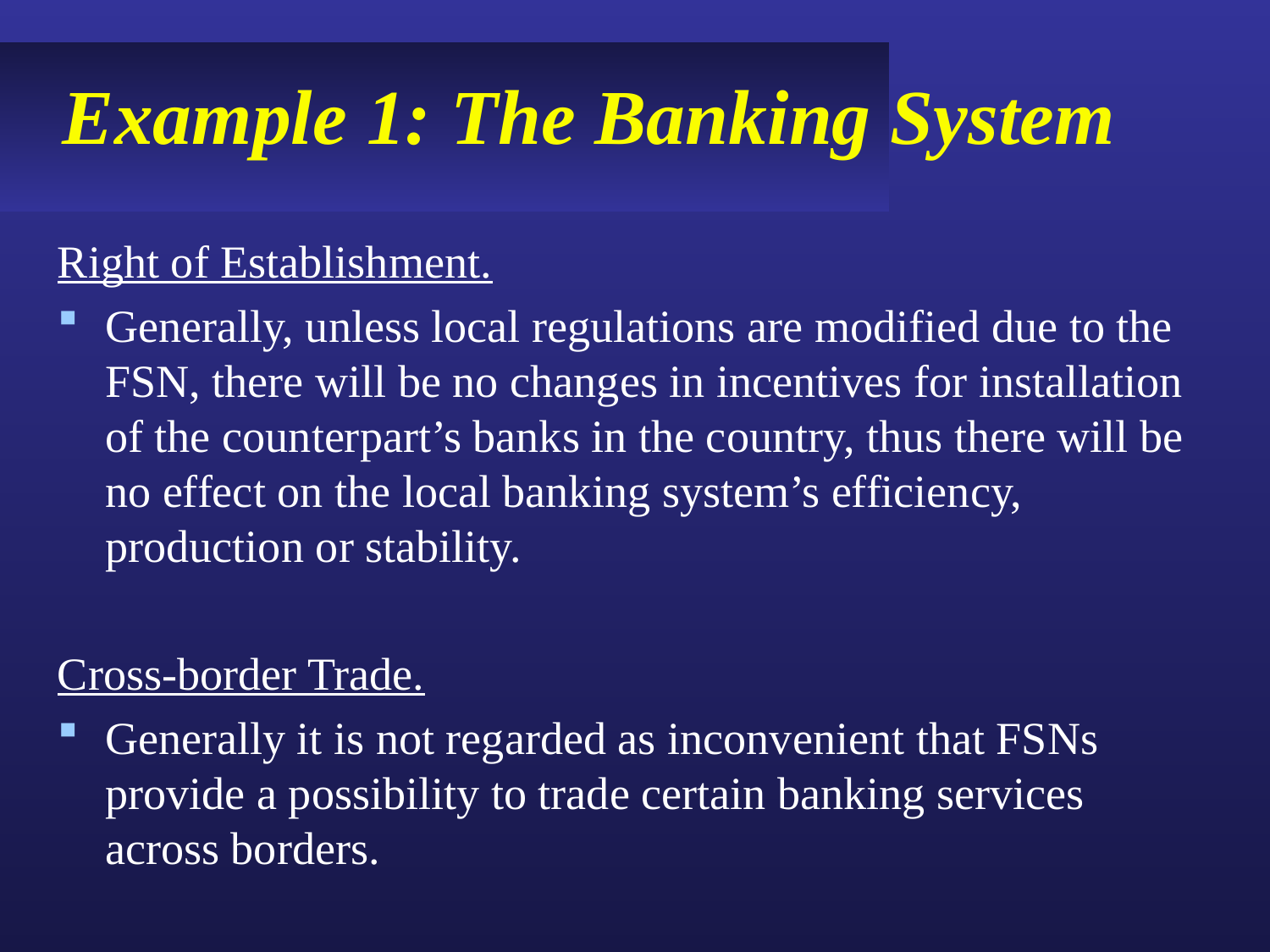

# Example 1: The Banking System

Right of Establishment.
Generally, unless local regulations are modified due to the FSN, there will be no changes in incentives for installation of the counterpart’s banks in the country, thus there will be no effect on the local banking system’s efficiency, production or stability.

Cross-border Trade.
Generally it is not regarded as inconvenient that FSNs provide a possibility to trade certain banking services across borders.